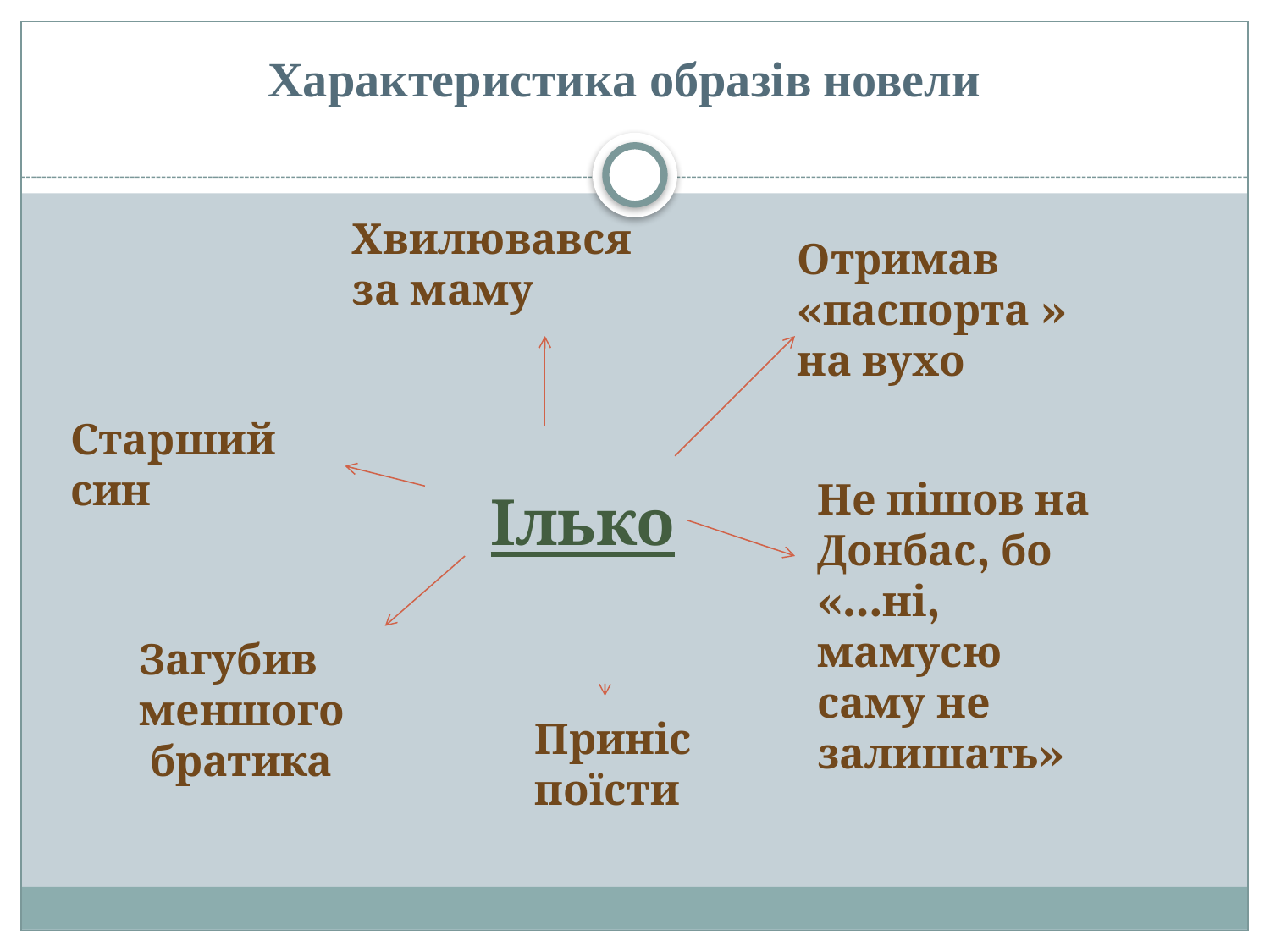

Характеристика образів новели
Хвилювався
за маму
Отримав «паспорта » на вухо
Старший
син
Не пішов на Донбас, бо «…ні, мамусю саму не залишать»
Ілько
Загубив
меншого
 братика
Приніс
поїсти